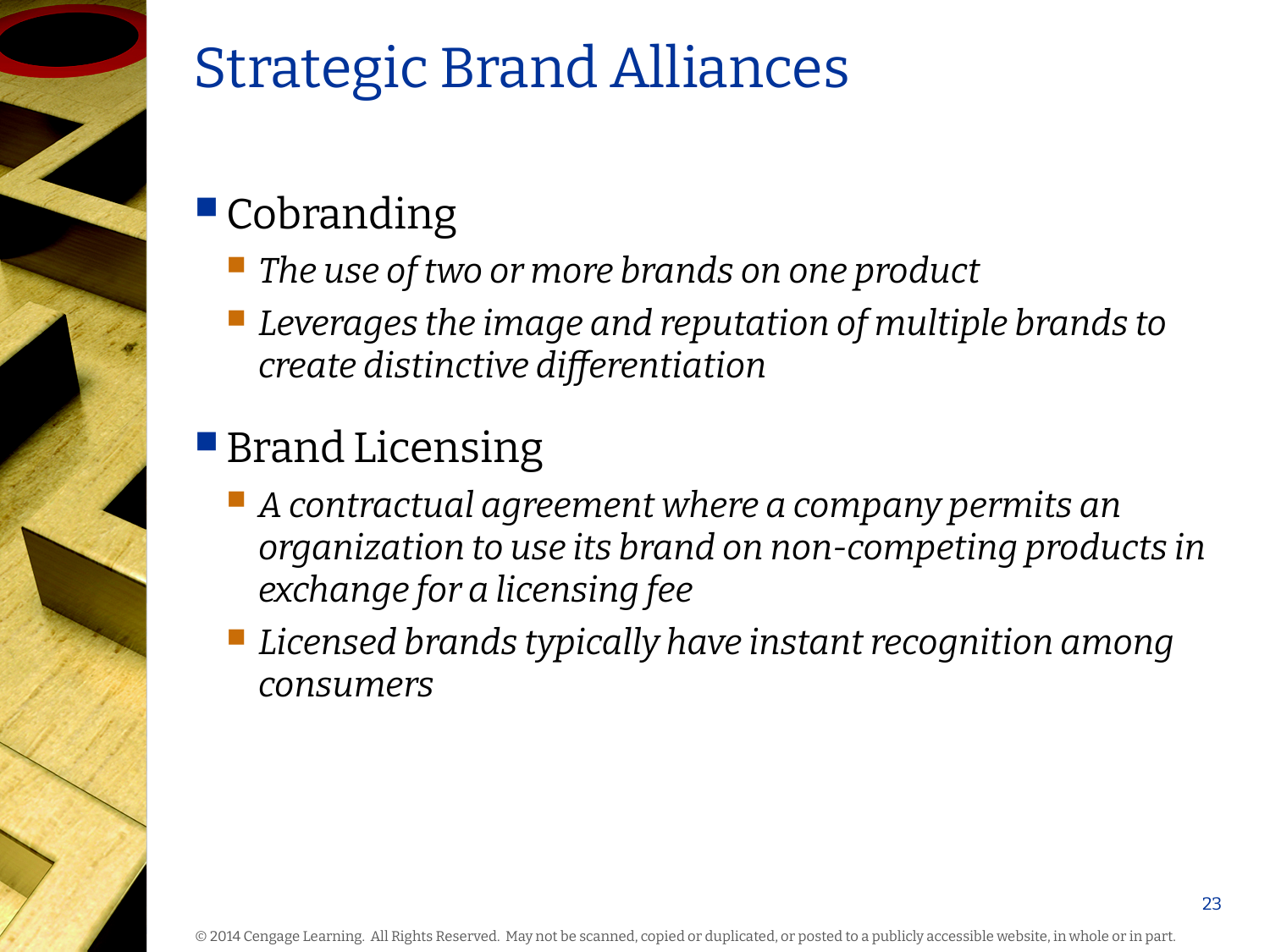

# Strategic Brand Alliances
Cobranding
The use of two or more brands on one product
Leverages the image and reputation of multiple brands to create distinctive differentiation
Brand Licensing
A contractual agreement where a company permits an organization to use its brand on non-competing products in exchange for a licensing fee
Licensed brands typically have instant recognition among consumers
23